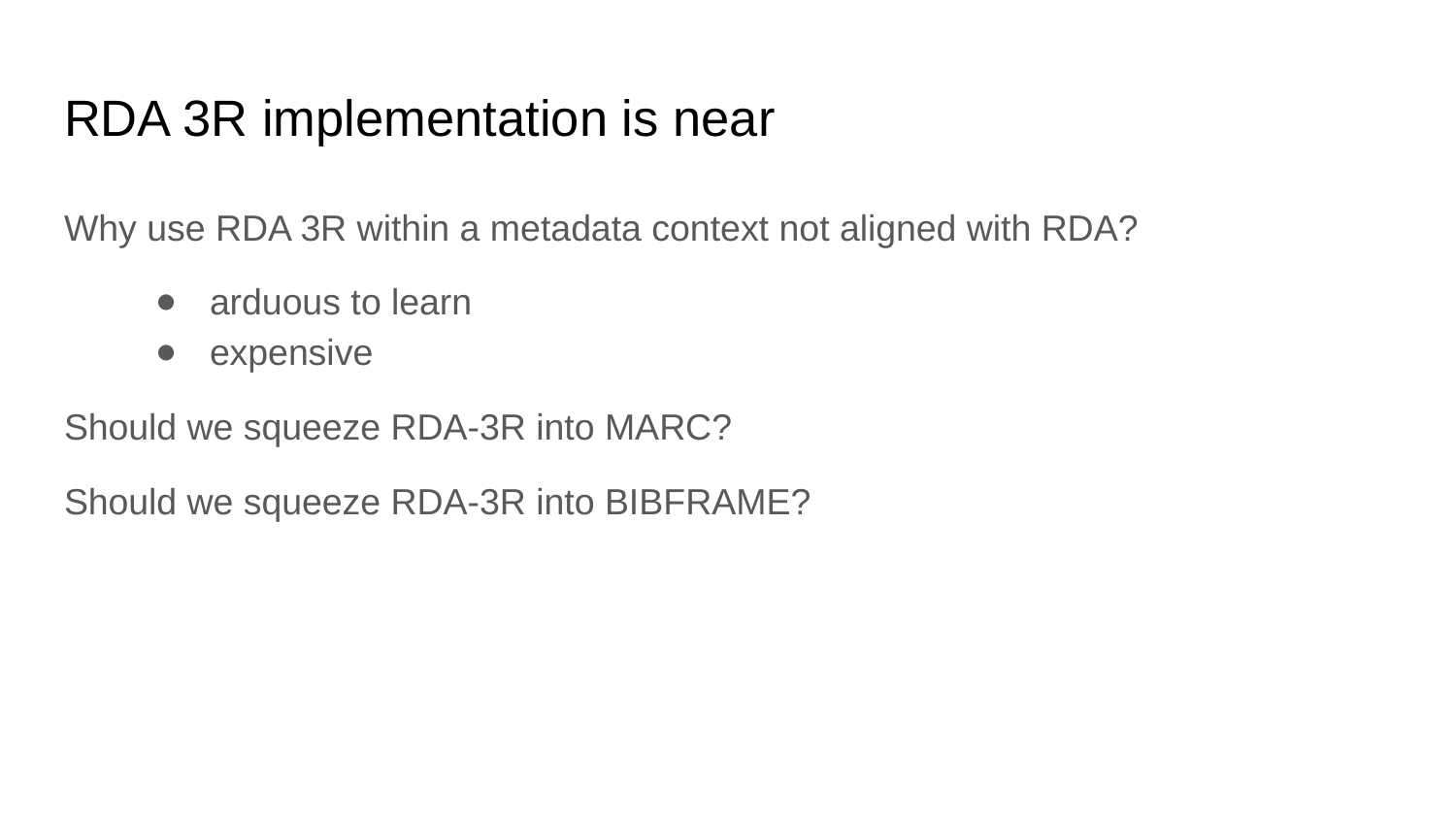

# RDA 3R implementation is near
Why use RDA 3R within a metadata context not aligned with RDA?
arduous to learn
expensive
Should we squeeze RDA-3R into MARC?
Should we squeeze RDA-3R into BIBFRAME?